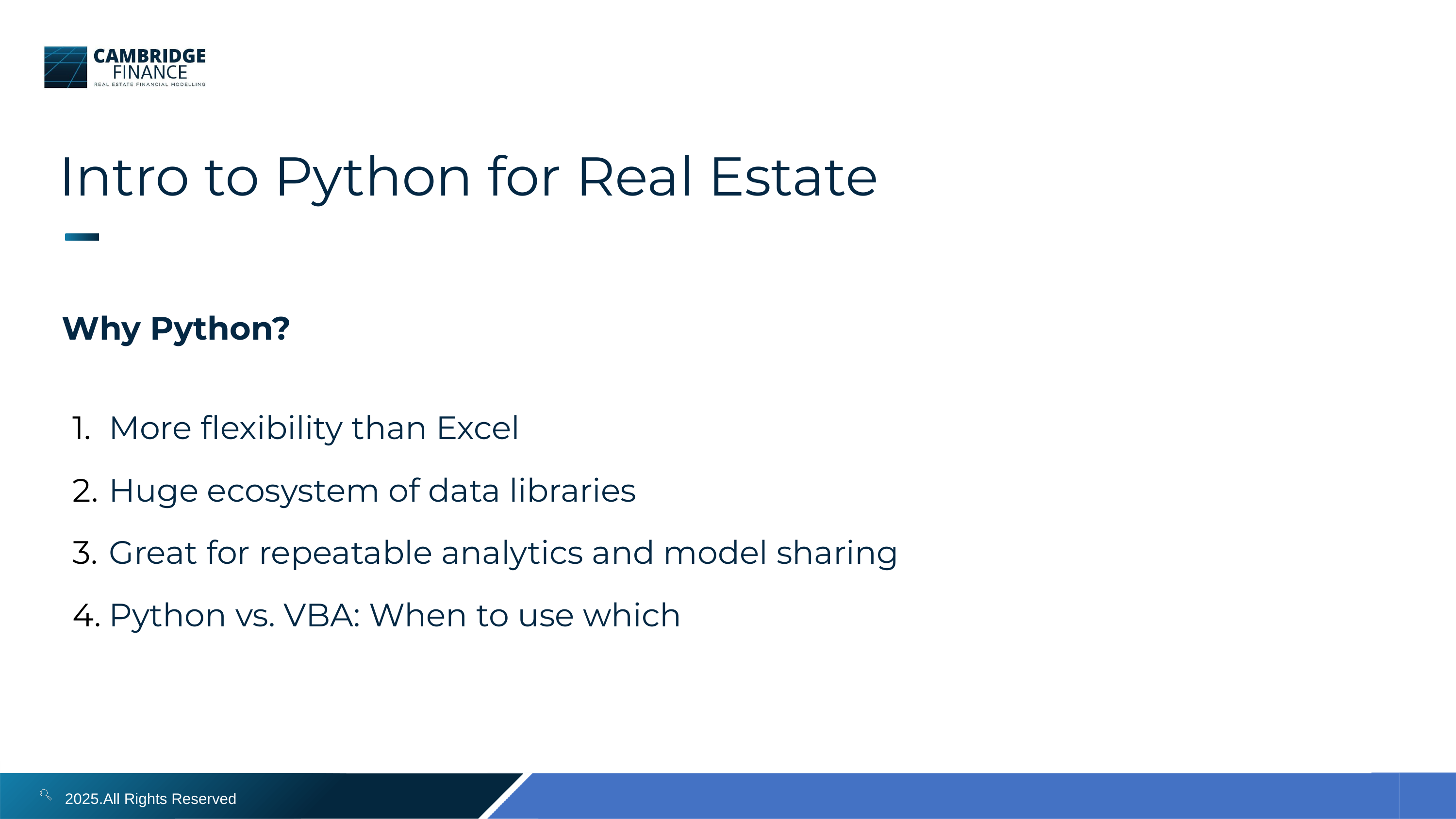

Intro to Python for Real Estate

Why Python?

More flexibility than Excel
Huge ecosystem of data libraries
Great for repeatable analytics and model sharing
Python vs. VBA: When to use which

2025.All Rights Reserved